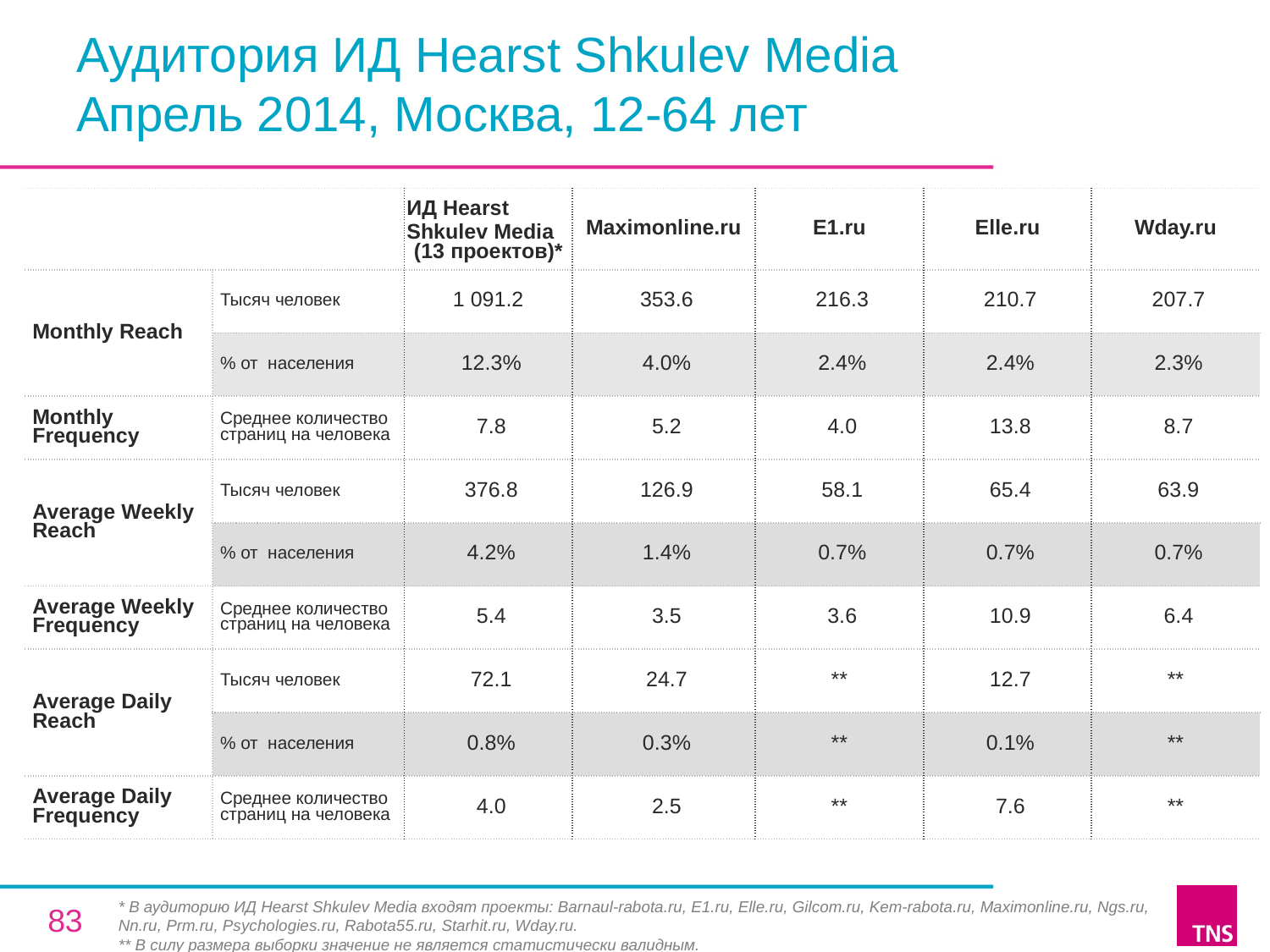

# Аудитория ИД Hearst Shkulev Media Апрель 2014, Москва, 12-64 лет
|  |  | ИД Hearst Shkulev Media (13 проектов)\* | Maximonline.ru | E1.ru | Elle.ru | Wday.ru |
| --- | --- | --- | --- | --- | --- | --- |
| Monthly Reach | Тысяч человек | 1 091.2 | 353.6 | 216.3 | 210.7 | 207.7 |
|  | % от населения | 12.3% | 4.0% | 2.4% | 2.4% | 2.3% |
| Monthly Frequency | Среднее количество страниц на человека | 7.8 | 5.2 | 4.0 | 13.8 | 8.7 |
| Average Weekly Reach | Тысяч человек | 376.8 | 126.9 | 58.1 | 65.4 | 63.9 |
|  | % от населения | 4.2% | 1.4% | 0.7% | 0.7% | 0.7% |
| Average Weekly Frequency | Среднее количество страниц на человека | 5.4 | 3.5 | 3.6 | 10.9 | 6.4 |
| Average Daily Reach | Тысяч человек | 72.1 | 24.7 | \*\* | 12.7 | \*\* |
|  | % от населения | 0.8% | 0.3% | \*\* | 0.1% | \*\* |
| Average Daily Frequency | Среднее количество страниц на человека | 4.0 | 2.5 | \*\* | 7.6 | \*\* |
* В аудиторию ИД Hearst Shkulev Media входят проекты: Barnaul-rabota.ru, E1.ru, Elle.ru, Gilcom.ru, Kem-rabota.ru, Maximonline.ru, Ngs.ru, Nn.ru, Prm.ru, Psychologies.ru, Rabota55.ru, Starhit.ru, Wday.ru.
** В силу размера выборки значение не является статистически валидным.
83